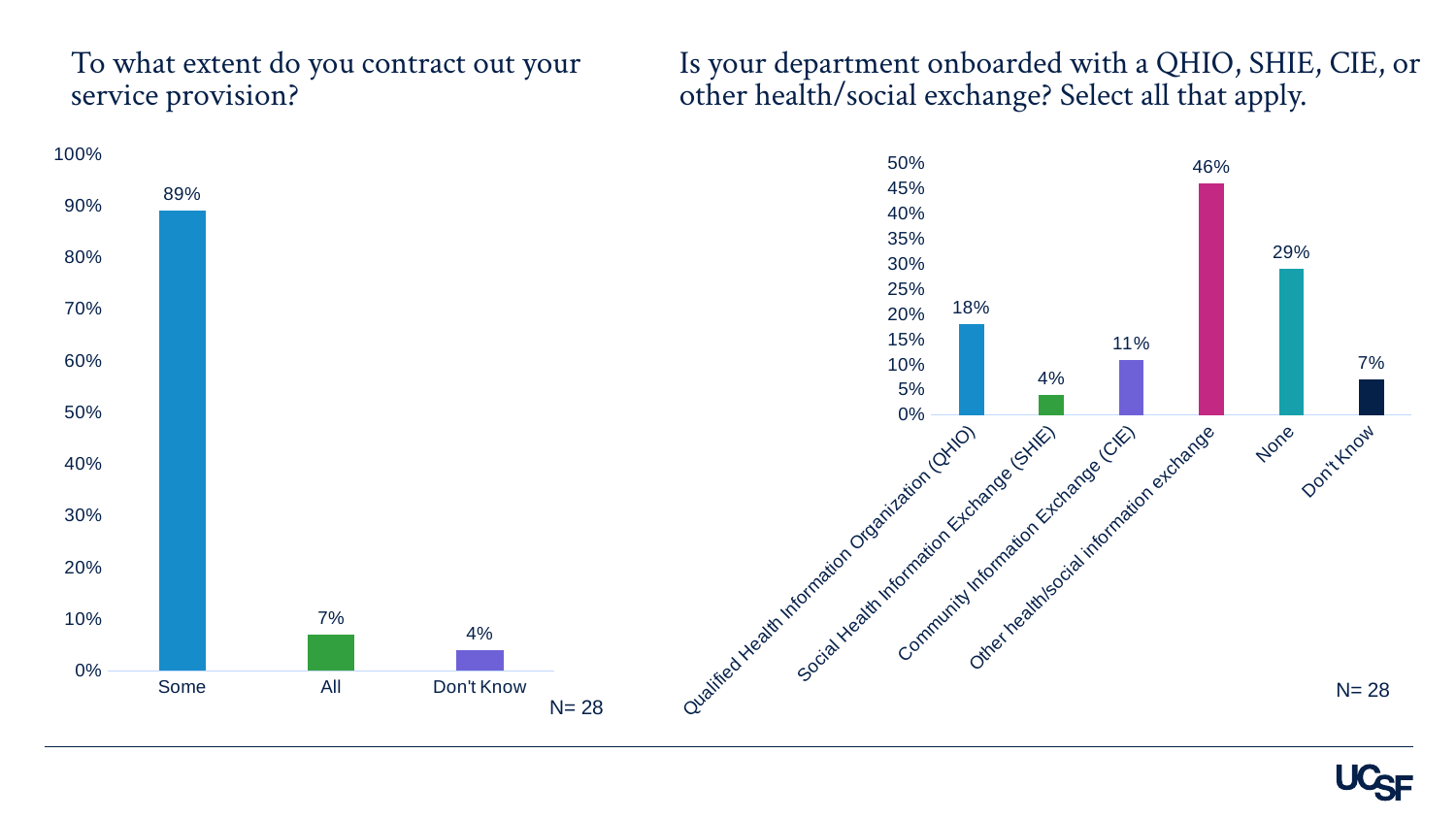

# To what extent do you contract out your service provision?
Is your department onboarded with a QHIO, SHIE, CIE, or other health/social exchange? Select all that apply.

### Chart

| Category |  |
|---|---|
| Some | 0.89 |
| All | 0.07 |
| Don't Know | 0.04 |

### Chart

| Category |  |
|---|---|
| Qualified Health Information Organization (QHIO) | 0.18 |
| Social Health Information Exchange (SHIE) | 0.04 |
| Community Information Exchange (CIE) | 0.11 |
| Other health/social information exchange | 0.46 |
| None | 0.29 |
| Don't Know | 0.07 |
N= 28
N= 28